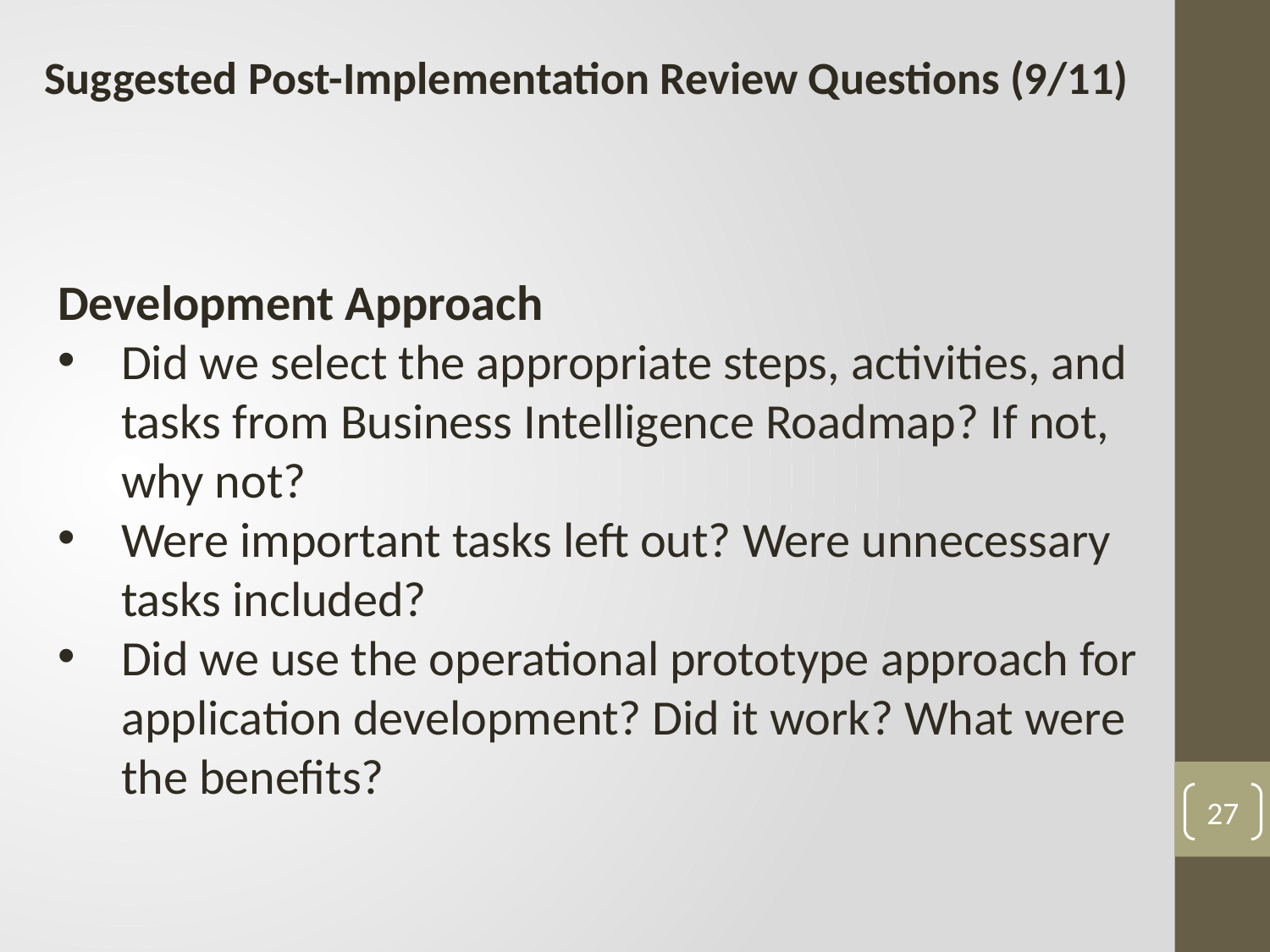

Suggested Post-Implementation Review Questions (9/11)
Development Approach
Did we select the appropriate steps, activities, and tasks from Business Intelligence Roadmap? If not, why not?
Were important tasks left out? Were unnecessary tasks included?
Did we use the operational prototype approach for application development? Did it work? What were the benefits?
27